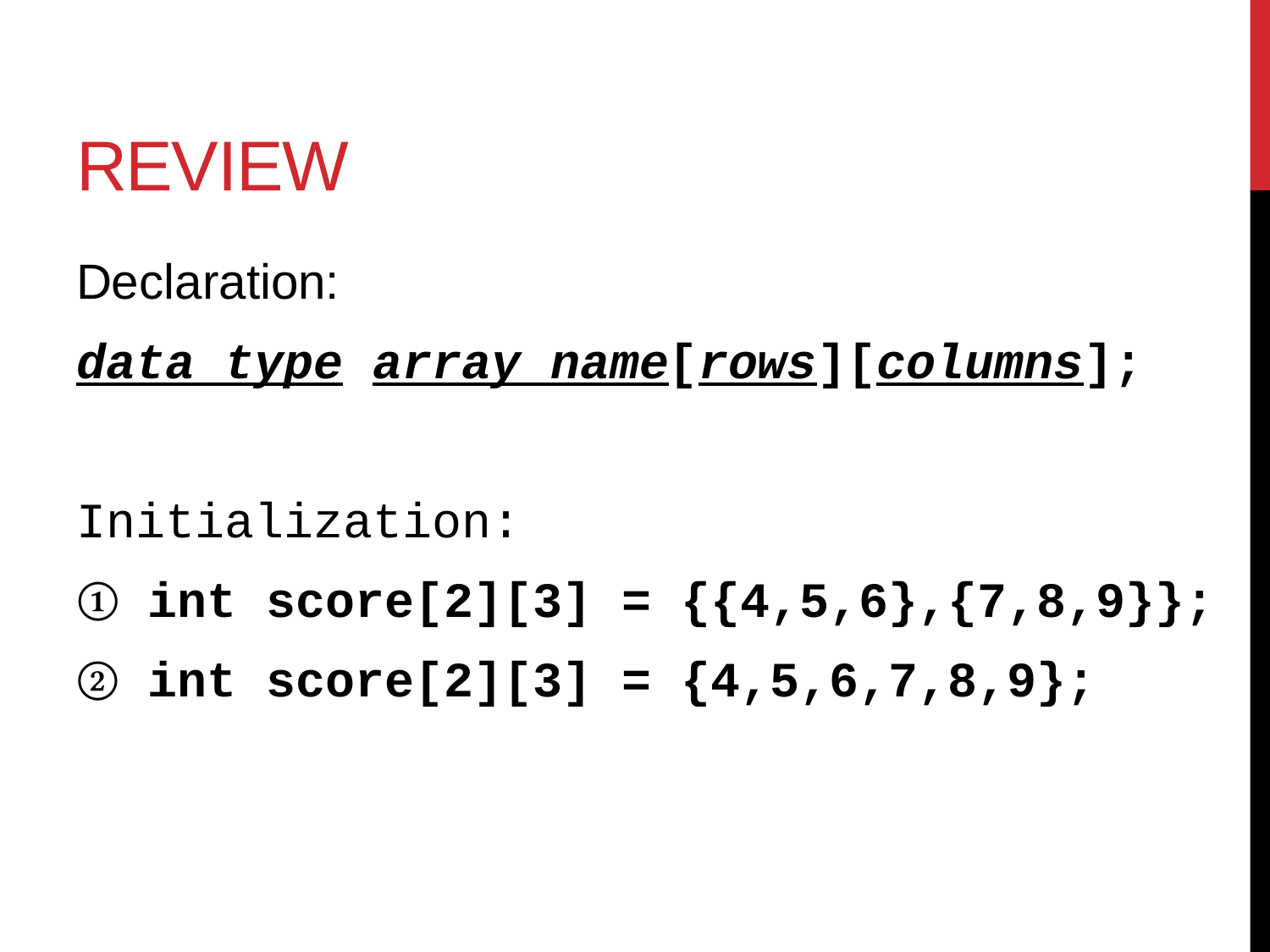

# Review
Declaration:
data type array name[rows][columns];

Initialization:
int score[2][3] = {{4,5,6},{7,8,9}};
int score[2][3] = {4,5,6,7,8,9};